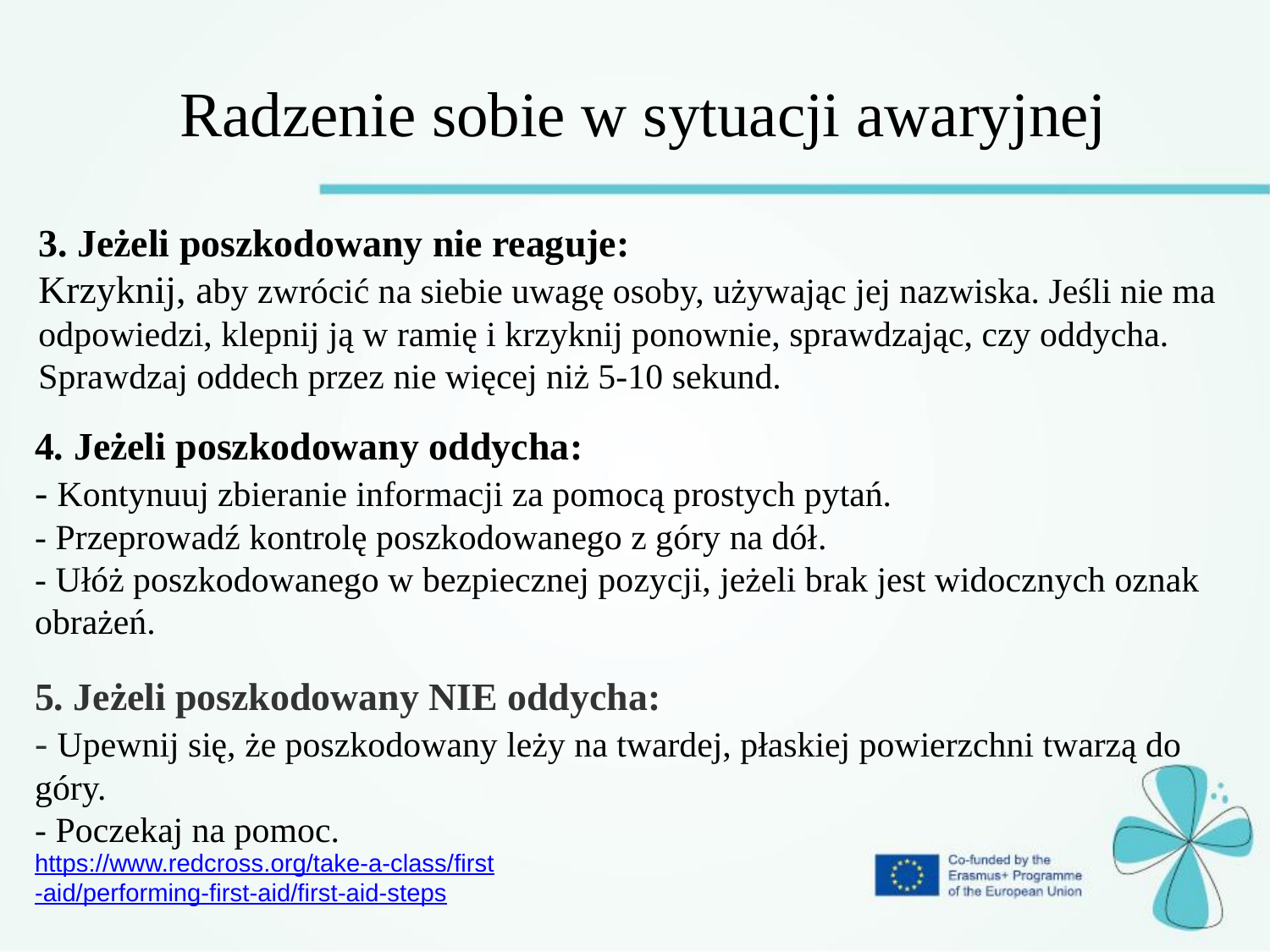

Radzenie sobie w sytuacji awaryjnej
3. Jeżeli poszkodowany nie reaguje:
Krzyknij, aby zwrócić na siebie uwagę osoby, używając jej nazwiska. Jeśli nie ma odpowiedzi, klepnij ją w ramię i krzyknij ponownie, sprawdzając, czy oddycha. Sprawdzaj oddech przez nie więcej niż 5-10 sekund.
4. Jeżeli poszkodowany oddycha:
- Kontynuuj zbieranie informacji za pomocą prostych pytań.
- Przeprowadź kontrolę poszkodowanego z góry na dół.
- Ułóż poszkodowanego w bezpiecznej pozycji, jeżeli brak jest widocznych oznak obrażeń.
5. Jeżeli poszkodowany NIE oddycha:
- Upewnij się, że poszkodowany leży na twardej, płaskiej powierzchni twarzą do góry.
- Poczekaj na pomoc.
https://www.redcross.org/take-a-class/first-aid/performing-first-aid/first-aid-steps